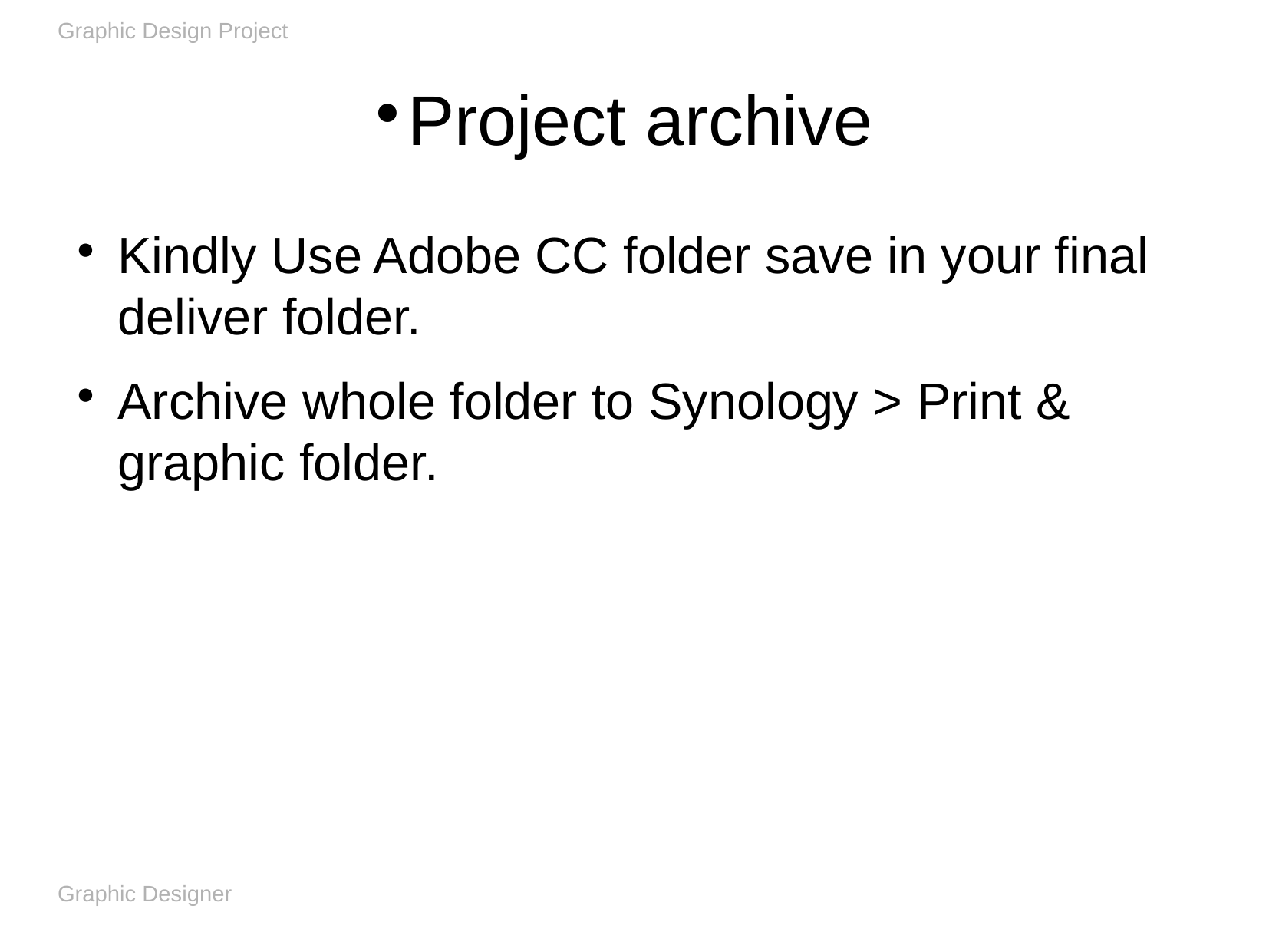

Graphic Design Project
Project archive
Kindly Use Adobe CC folder save in your final deliver folder.
Archive whole folder to Synology > Print & graphic folder.
Graphic Designer